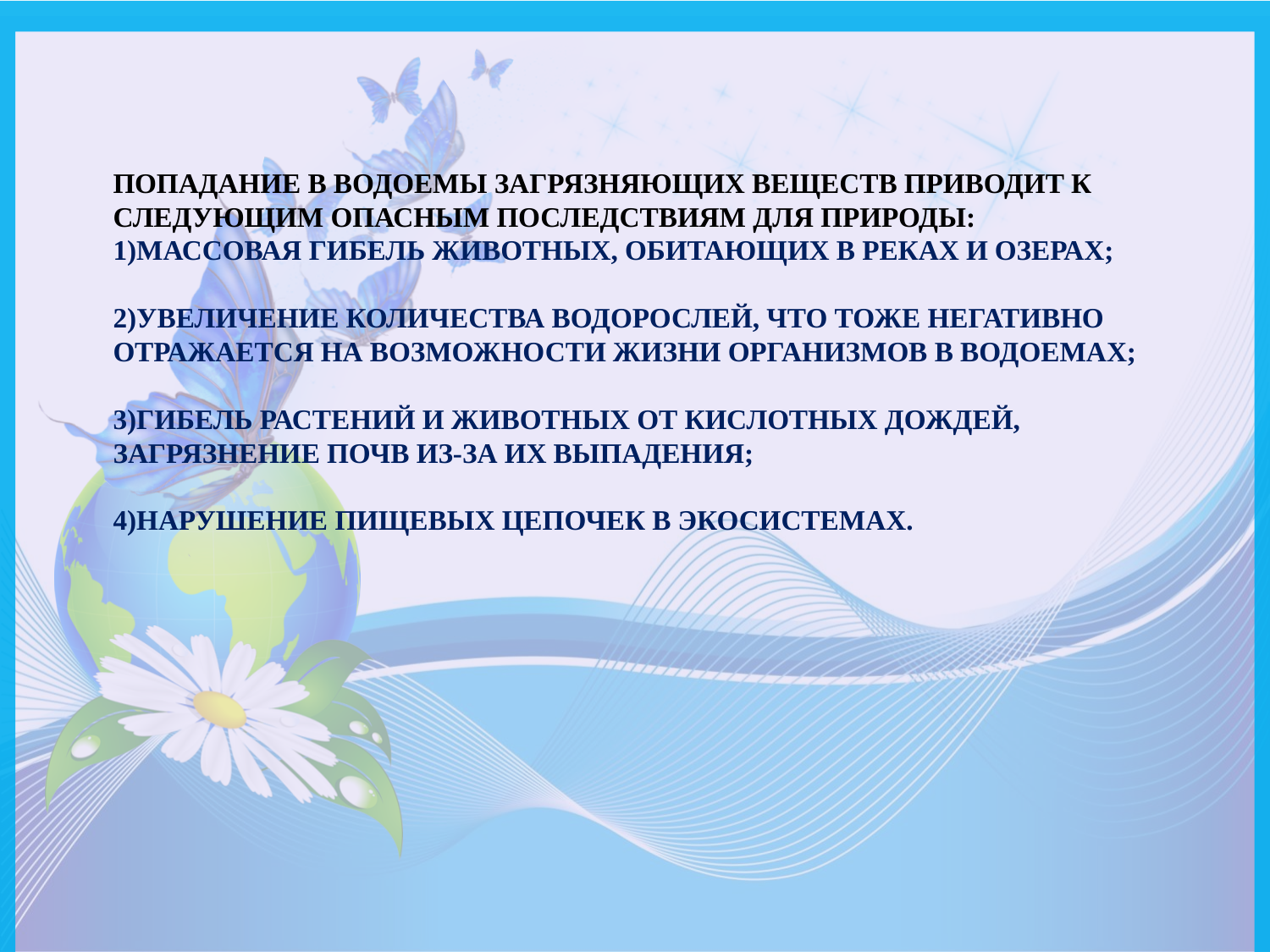

# Попадание в водоемы загрязняющих веществ приводит к следующим опасным последствиям для природы: 1)массовая гибель животных, обитающих в реках и озерах; 2)увеличение количества водорослей, что тоже негативно отражается на возможности жизни организмов в водоемах; 3)гибель растений и животных от кислотных дождей, загрязнение почв из-за их выпадения; 4)нарушение пищевых цепочек в экосистемах.